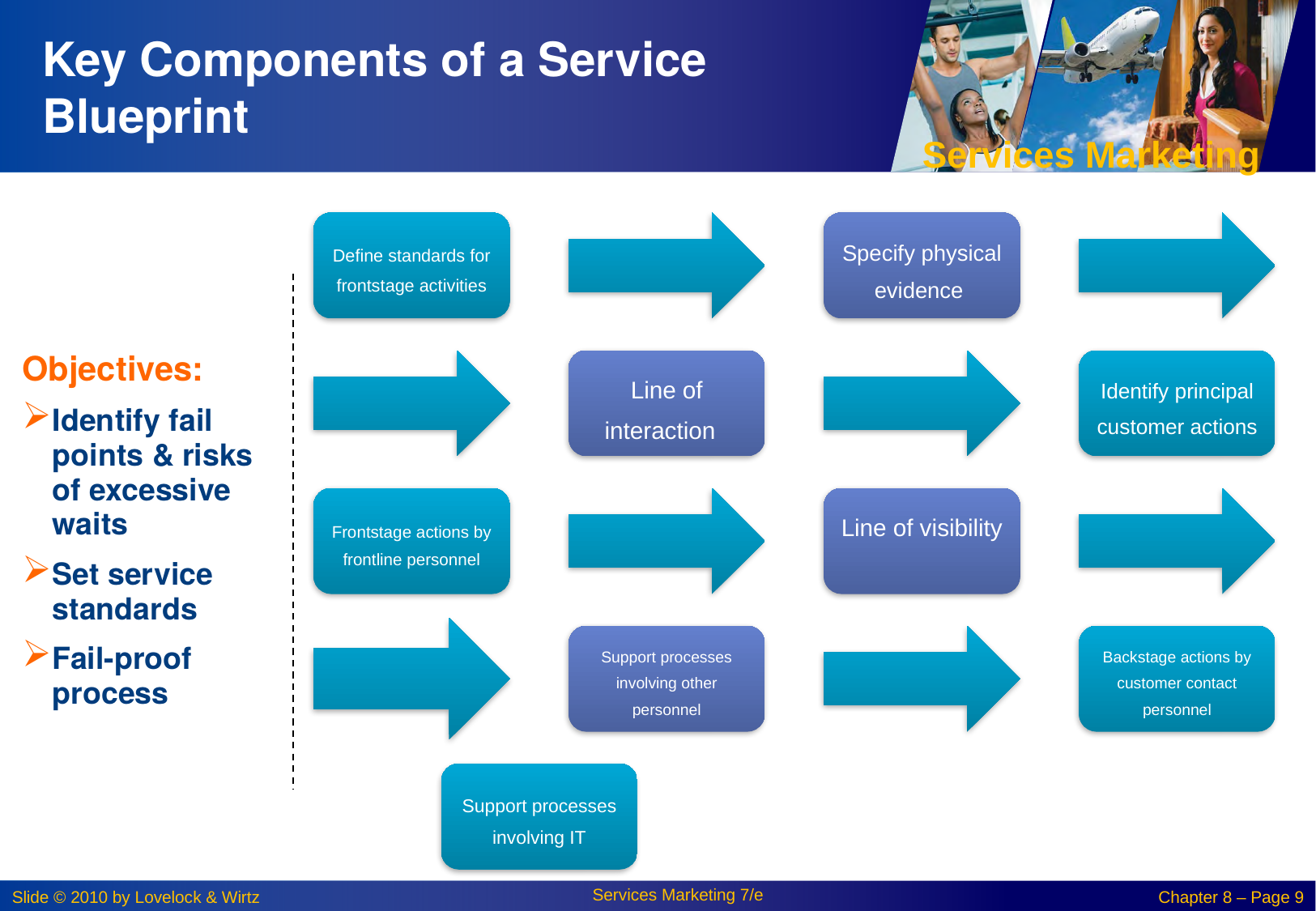

# Key Components of a Service Blueprint
Frontstage actions by frontline personnel
Line of visibility
Support processes involving IT
Objectives:
Identify fail points & risks of excessive waits
Set service standards
Fail-proof process